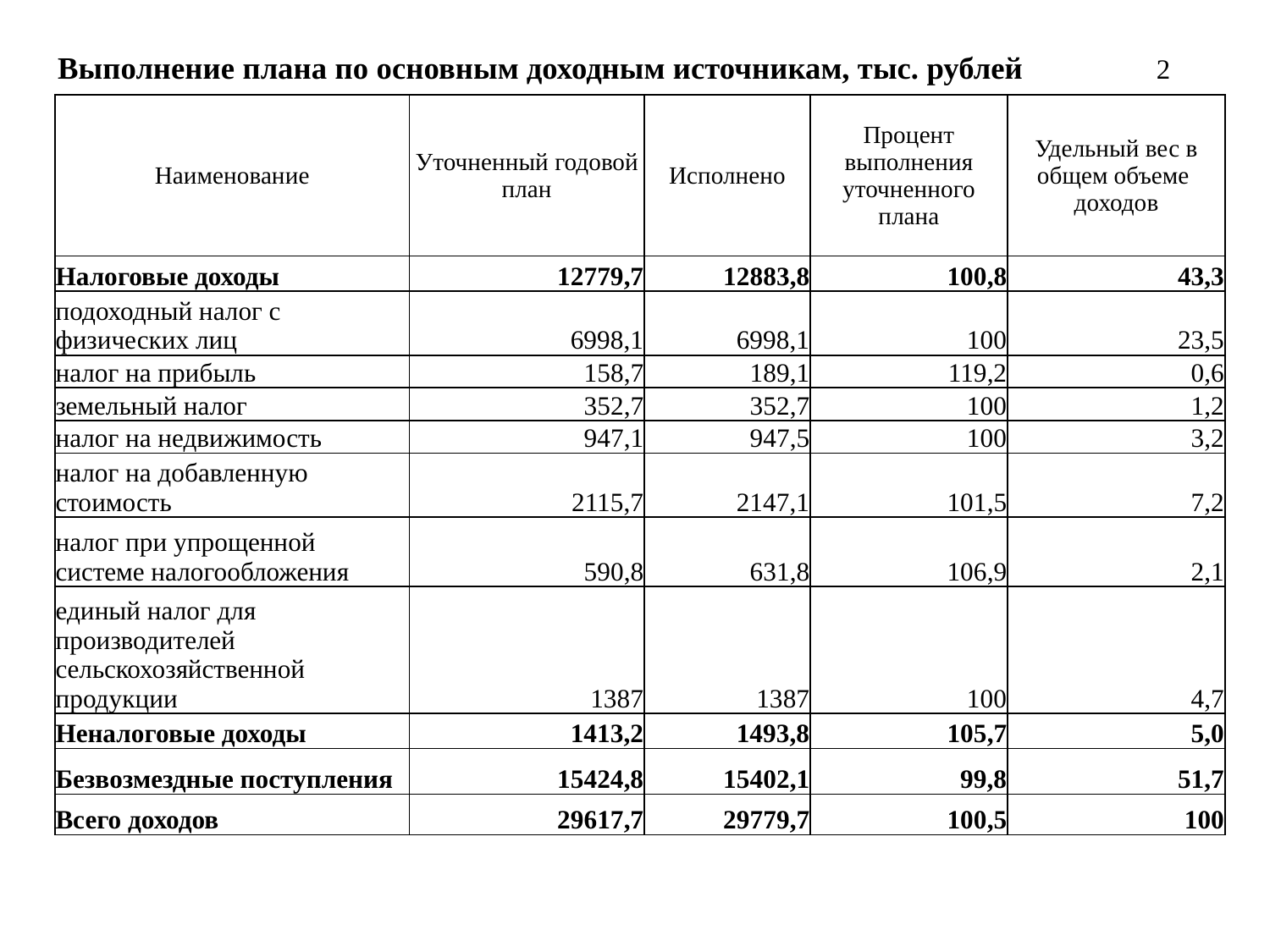

# Выполнение плана по основным доходным источникам, тыс. рублей                 2
| Наименование | Уточненный годовой план | Исполнено | Процент выполнения уточненного плана | Удельный вес в общем объеме доходов |
| --- | --- | --- | --- | --- |
| Налоговые доходы | 12779,7 | 12883,8 | 100,8 | 43,3 |
| подоходный налог с физических лиц | 6998,1 | 6998,1 | 100 | 23,5 |
| налог на прибыль | 158,7 | 189,1 | 119,2 | 0,6 |
| земельный налог | 352,7 | 352,7 | 100 | 1,2 |
| налог на недвижимость | 947,1 | 947,5 | 100 | 3,2 |
| налог на добавленную стоимость | 2115,7 | 2147,1 | 101,5 | 7,2 |
| налог при упрощенной системе налогообложения | 590,8 | 631,8 | 106,9 | 2,1 |
| единый налог для производителей сельскохозяйственной продукции | 1387 | 1387 | 100 | 4,7 |
| Неналоговые доходы | 1413,2 | 1493,8 | 105,7 | 5,0 |
| Безвозмездные поступления | 15424,8 | 15402,1 | 99,8 | 51,7 |
| Всего доходов | 29617,7 | 29779,7 | 100,5 | 100 |